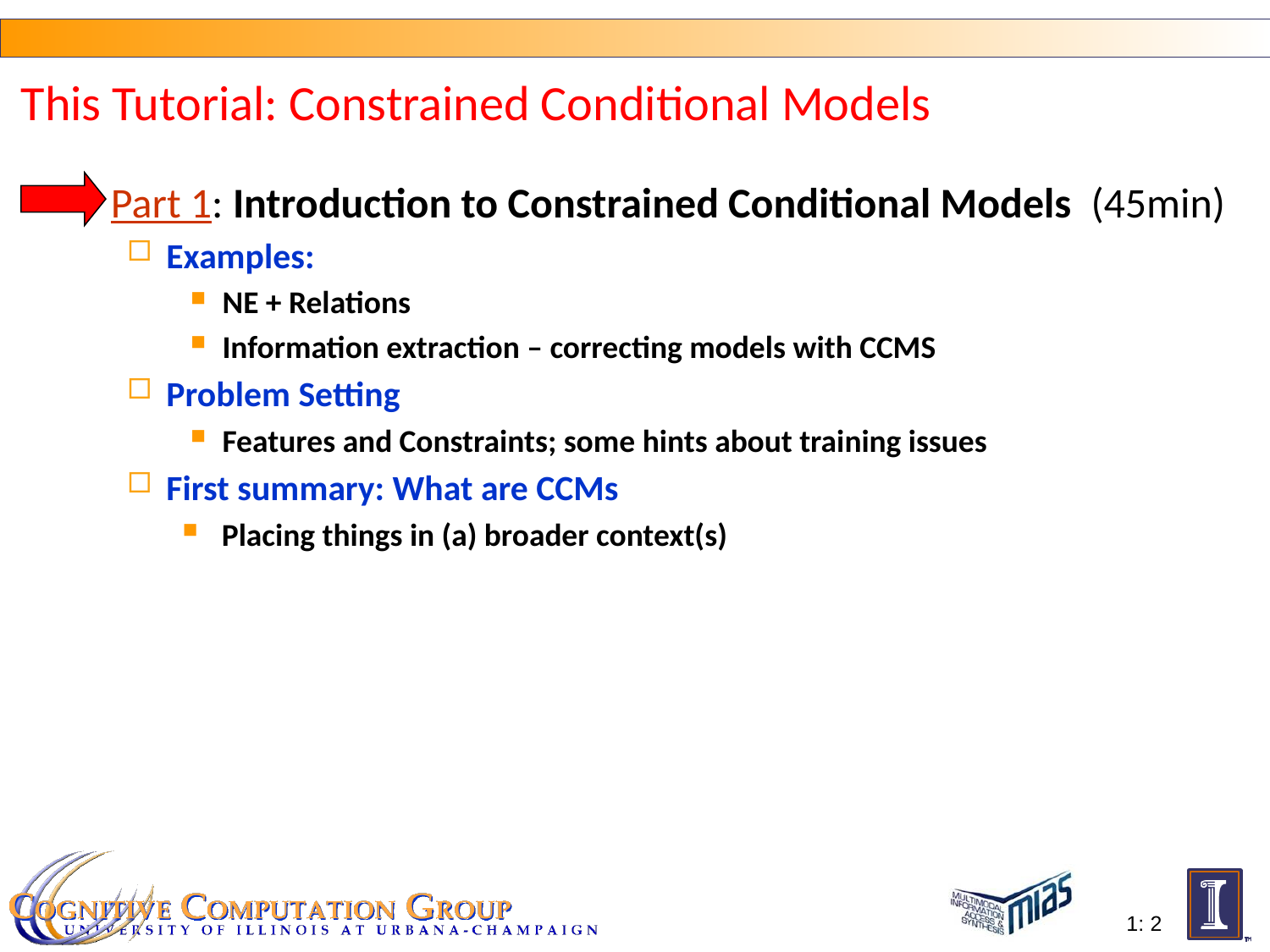

This Tutorial: Constrained Conditional Models

Part 1: Introduction to Constrained Conditional Models  (45min)
Examples:
NE + Relations
Information extraction – correcting models with CCMS
Problem Setting
Features and Constraints; some hints about training issues
First summary: What are CCMs
Placing things in (a) broader context(s)

1: 2